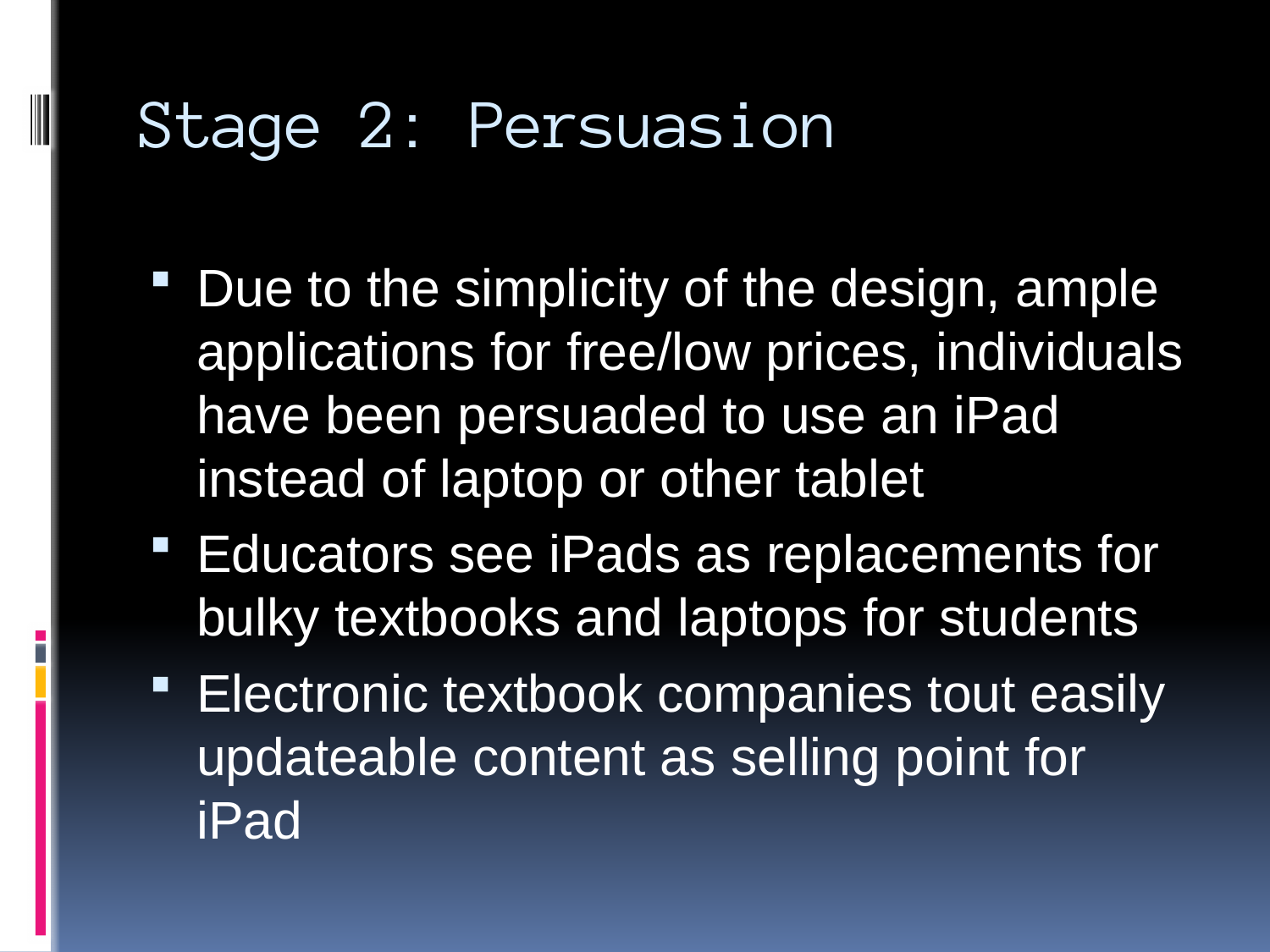

# Stage 2: Persuasion
Due to the simplicity of the design, ample applications for free/low prices, individuals have been persuaded to use an iPad instead of laptop or other tablet
Educators see iPads as replacements for bulky textbooks and laptops for students
Electronic textbook companies tout easily updateable content as selling point for iPad